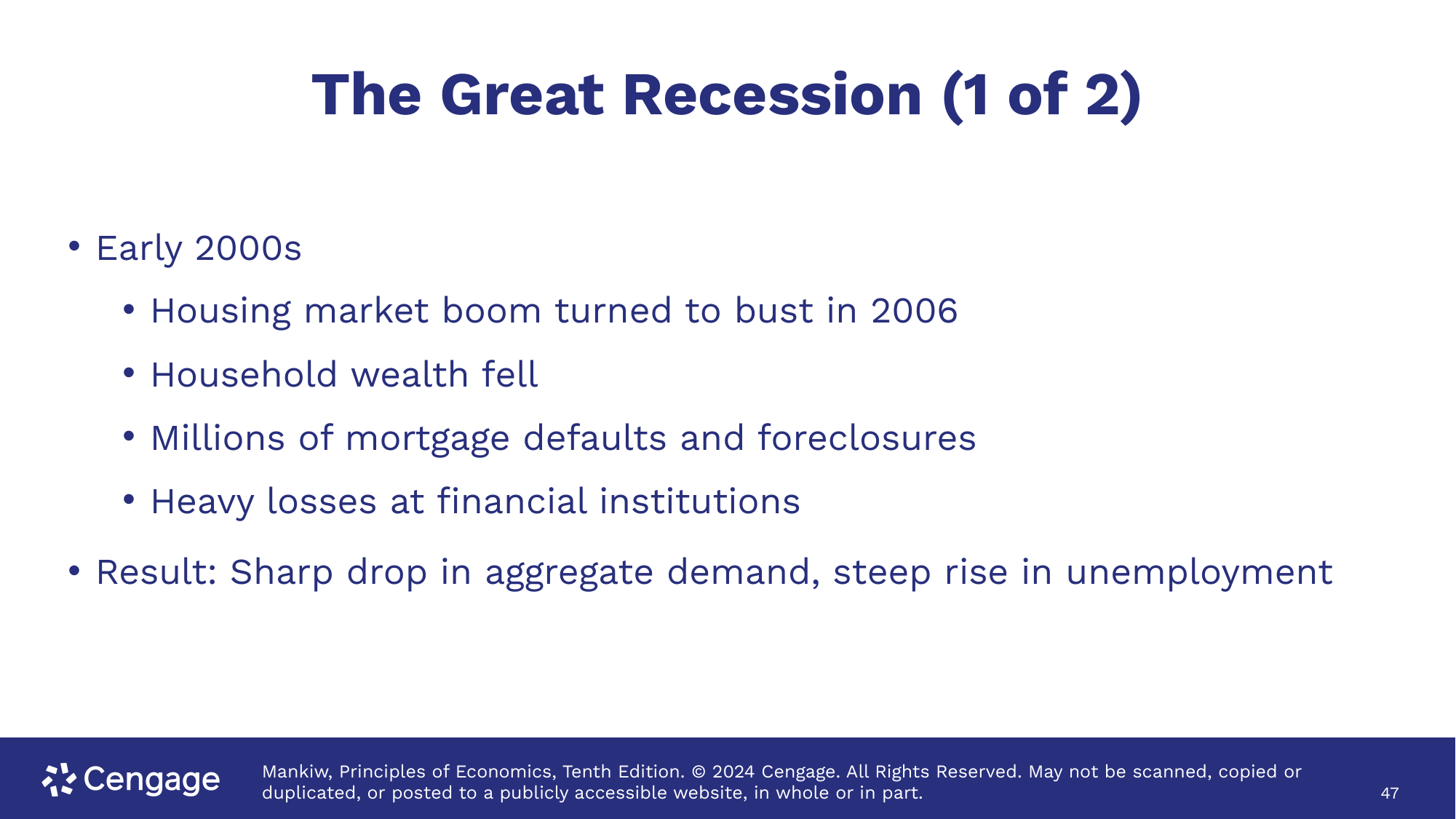

# The Great Recession (1 of 2)
Early 2000s
Housing market boom turned to bust in 2006
Household wealth fell
Millions of mortgage defaults and foreclosures
Heavy losses at financial institutions
Result: Sharp drop in aggregate demand, steep rise in unemployment